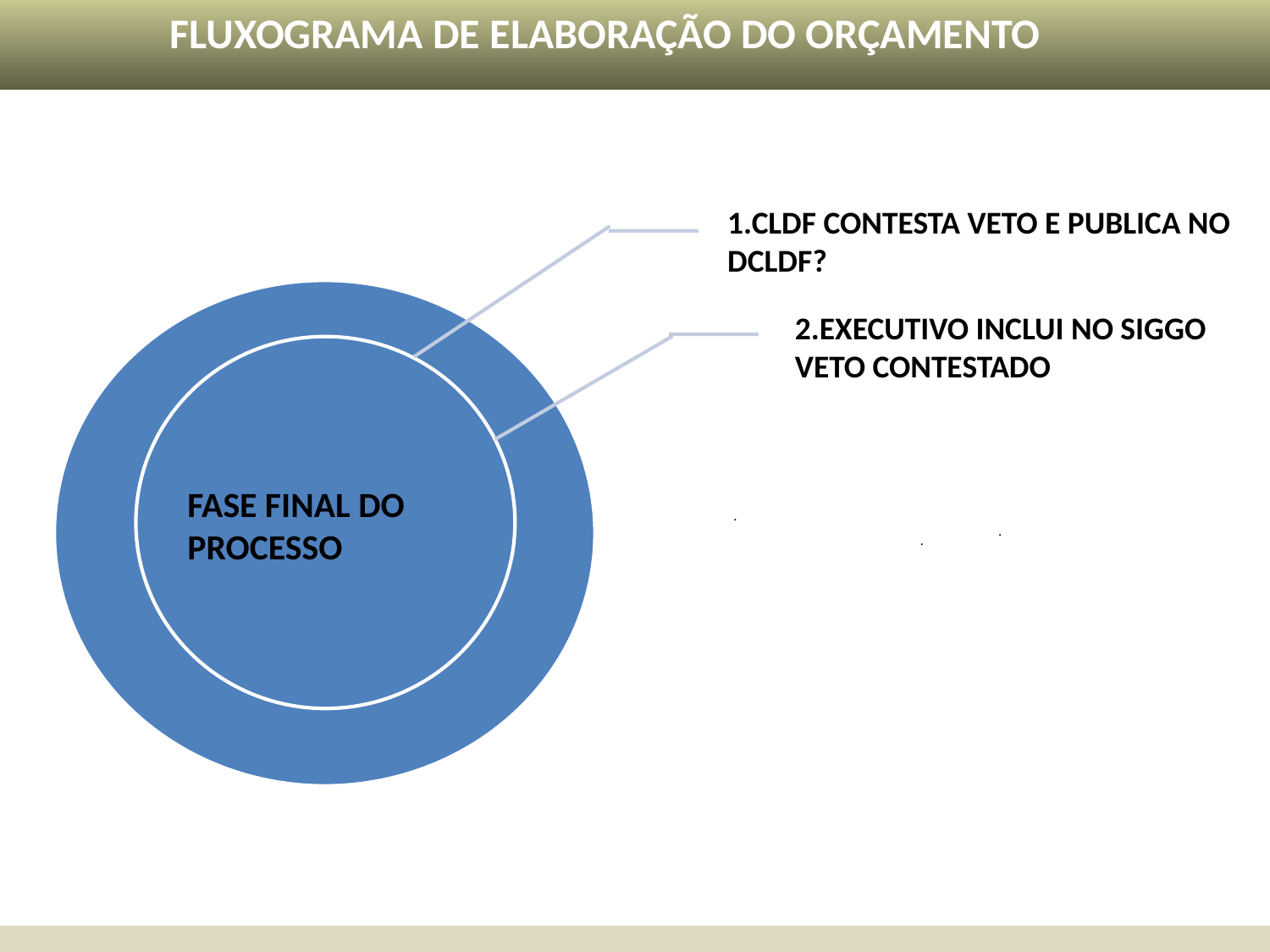

FLUXOGRAMA DE ELABORAÇÃO DO ORÇAMENTO
.
.
.
1.CLDF CONTESTA VETO E PUBLICA NO DCLDF?
2.EXECUTIVO INCLUI NO SIGGO VETO CONTESTADO
FASE FINAL DO PROCESSO